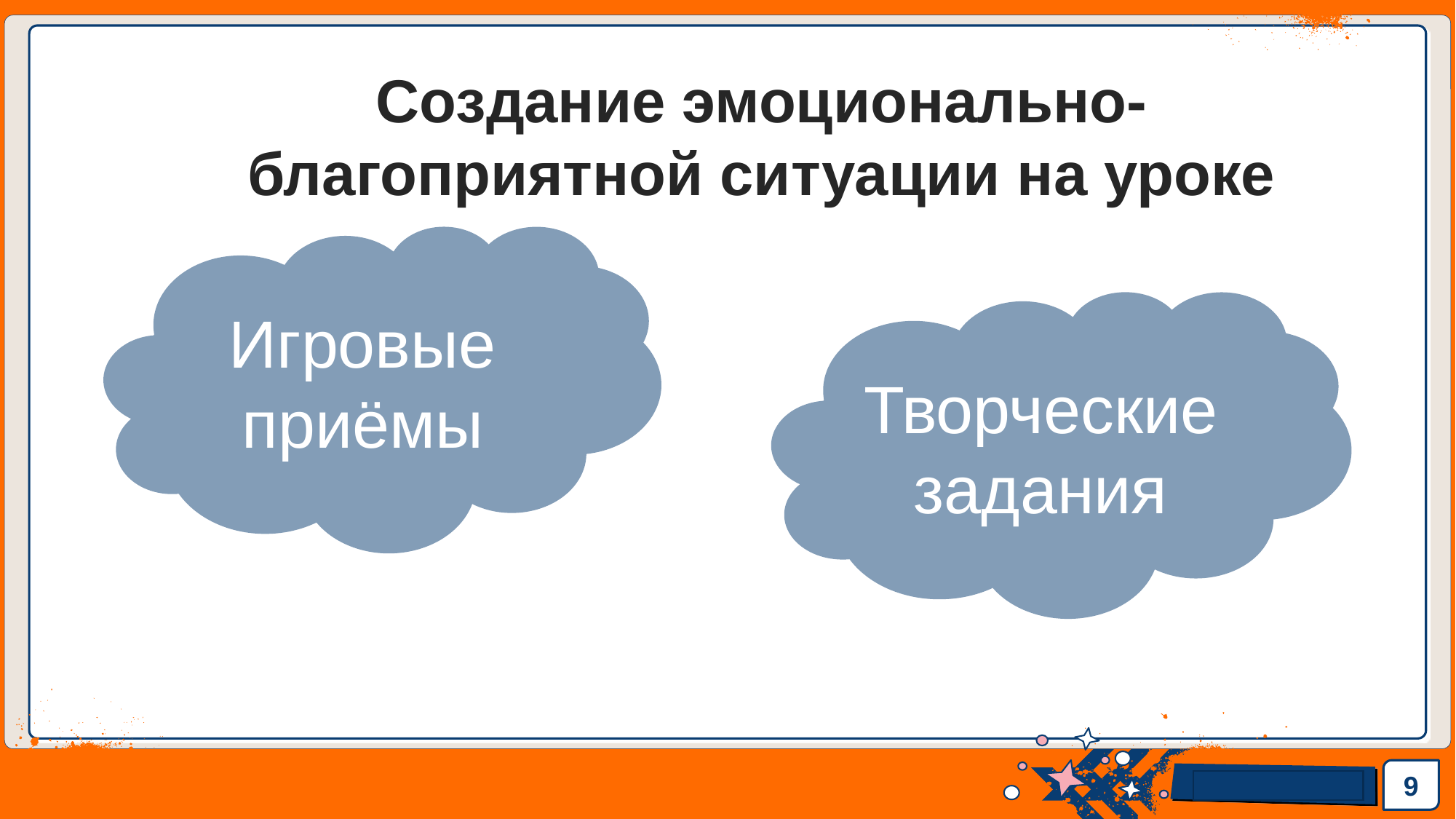

Создание эмоционально-благоприятной ситуации на уроке
Игровые приёмы
Творческие задания
9